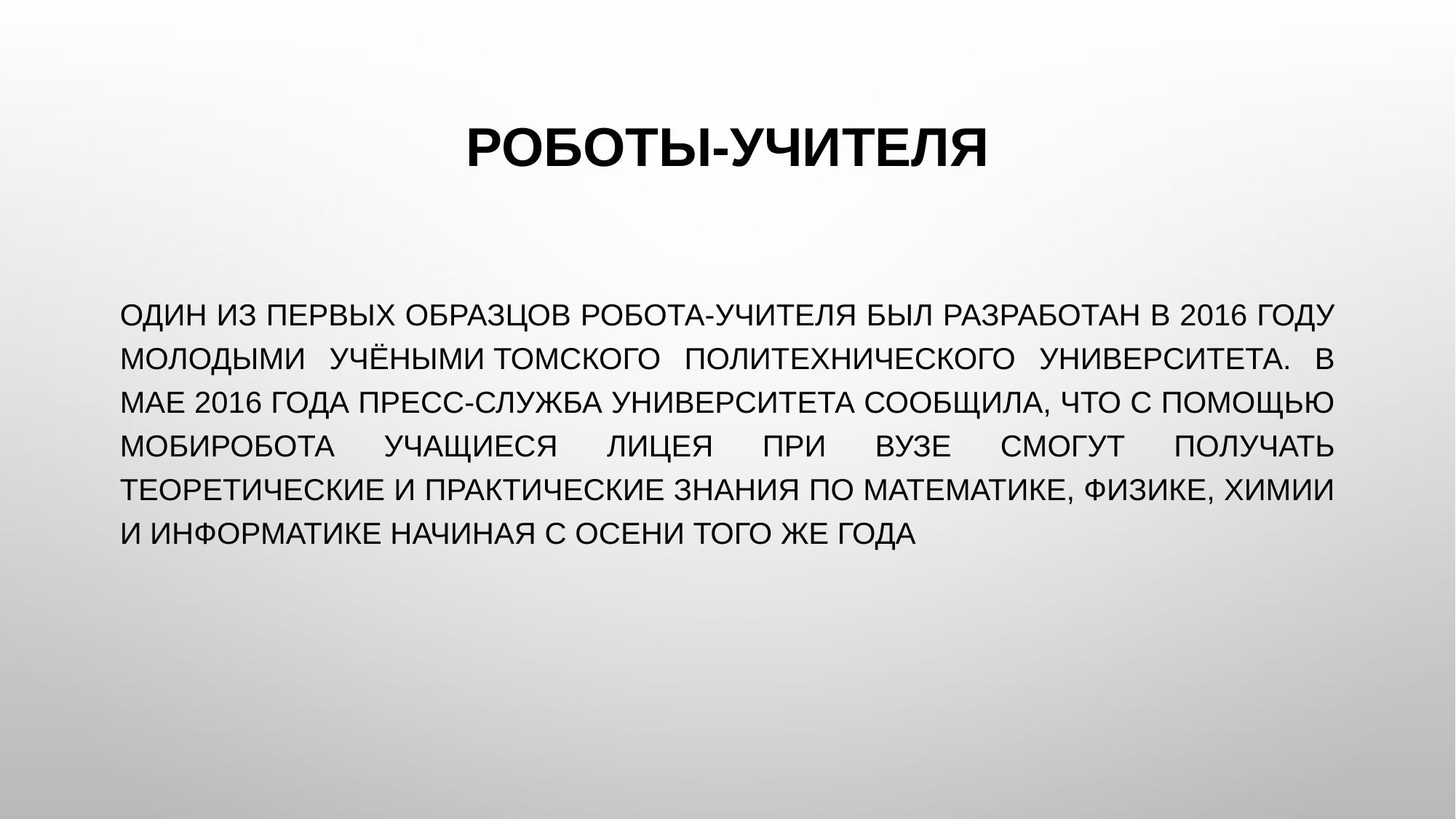

# Роботы-учителя
Один из первых образцов робота-учителя был разработан в 2016 году молодыми учёными Томского политехнического университета. В мае 2016 года пресс-служба университета сообщила, что с помощью мобиробота учащиеся лицея при вузе смогут получать теоретические и практические знания по математике, физике, химии и информатике начиная с осени того же года